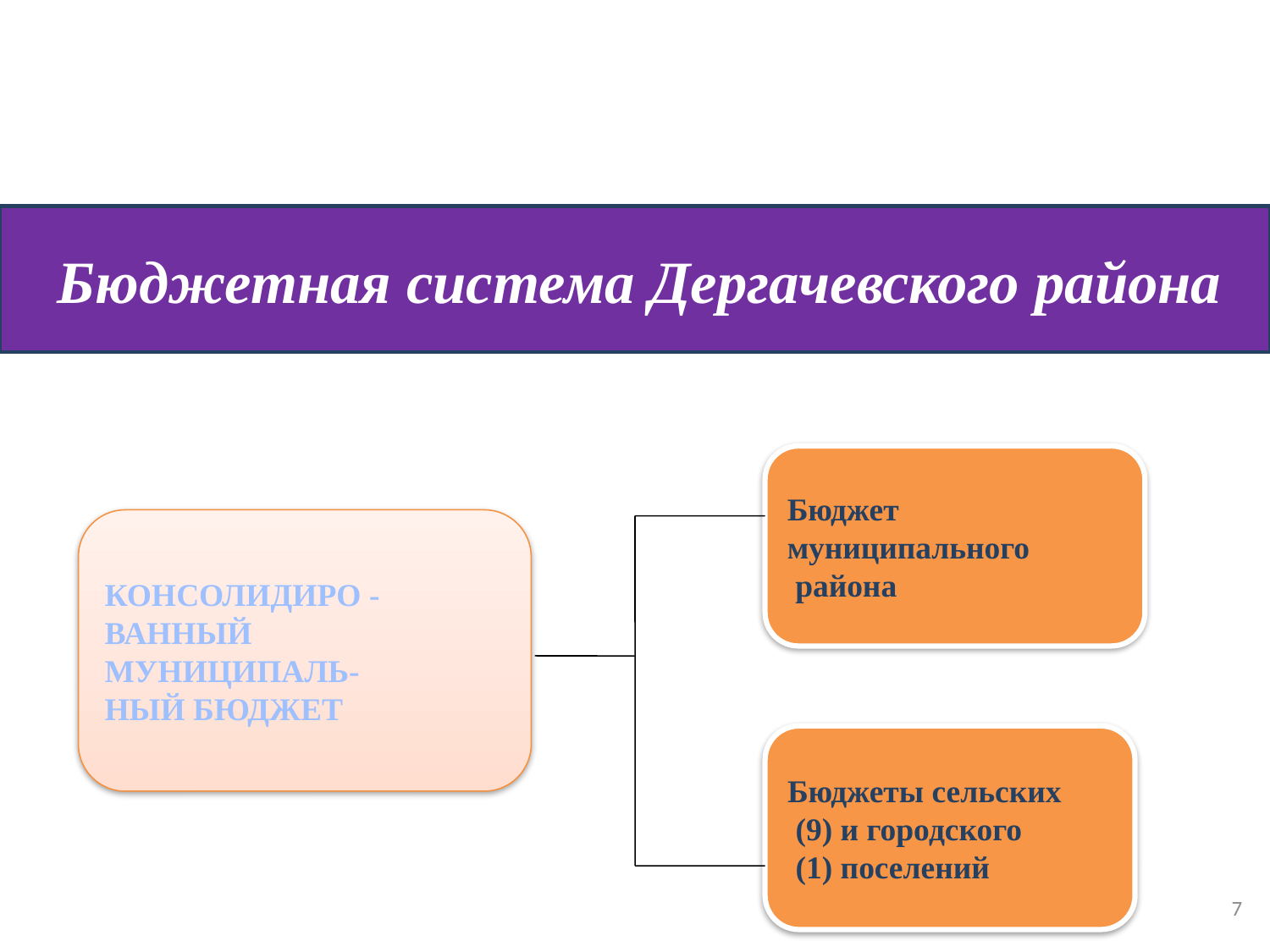

Бюджетная система Дергачевского района
Бюджет
муниципального
 района
КОНСОЛИДИРО -
ВАННЫЙ МУНИЦИПАЛЬ-
НЫЙ БЮДЖЕТ

Бюджеты сельских
 (9) и городского
 (1) поселений

7